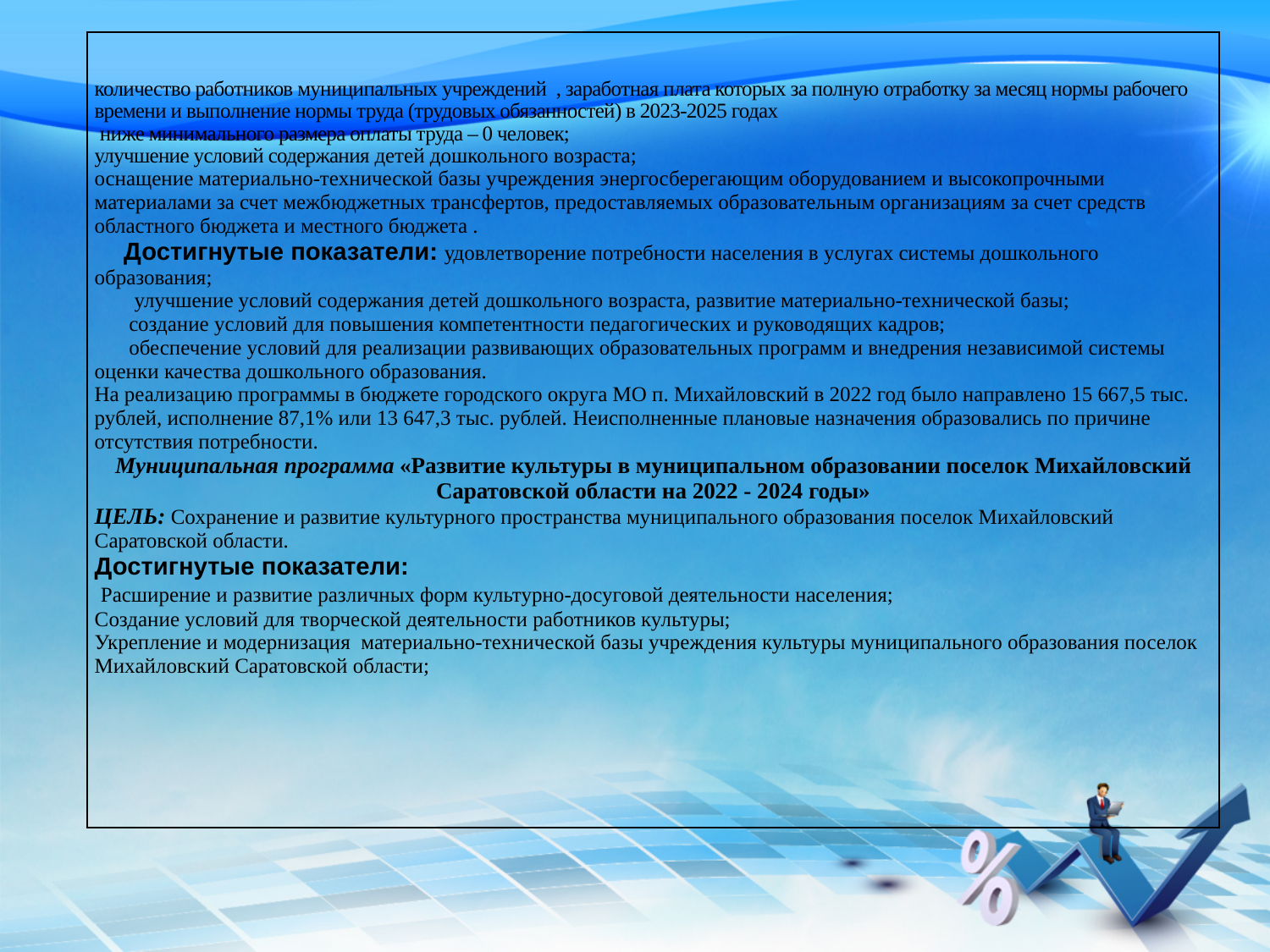

| количество работников муниципальных учреждений , заработная плата которых за полную отработку за месяц нормы рабочего времени и выполнение нормы труда (трудовых обязанностей) в 2023-2025 годах ниже минимального размера оплаты труда – 0 человек; улучшение условий содержания детей дошкольного возраста; оснащение материально-технической базы учреждения энергосберегающим оборудованием и высокопрочными материалами за счет межбюджетных трансфертов, предоставляемых образовательным организациям за счет средств областного бюджета и местного бюджета . Достигнутые показатели: удовлетворение потребности населения в услугах системы дошкольного образования; улучшение условий содержания детей дошкольного возраста, развитие материально-технической базы; создание условий для повышения компетентности педагогических и руководящих кадров; обеспечение условий для реализации развивающих образовательных программ и внедрения независимой системы оценки качества дошкольного образования. На реализацию программы в бюджете городского округа МО п. Михайловский в 2022 год было направлено 15 667,5 тыс. рублей, исполнение 87,1% или 13 647,3 тыс. рублей. Неисполненные плановые назначения образовались по причине отсутствия потребности. Муниципальная программа «Развитие культуры в муниципальном образовании поселок Михайловский Саратовской области на 2022 - 2024 годы» ЦЕЛЬ: Сохранение и развитие культурного пространства муниципального образования поселок Михайловский Саратовской области. Достигнутые показатели: Расширение и развитие различных форм культурно-досуговой деятельности населения; Создание условий для творческой деятельности работников культуры; Укрепление и модернизация материально-технической базы учреждения культуры муниципального образования поселок Михайловский Саратовской области; |
| --- |